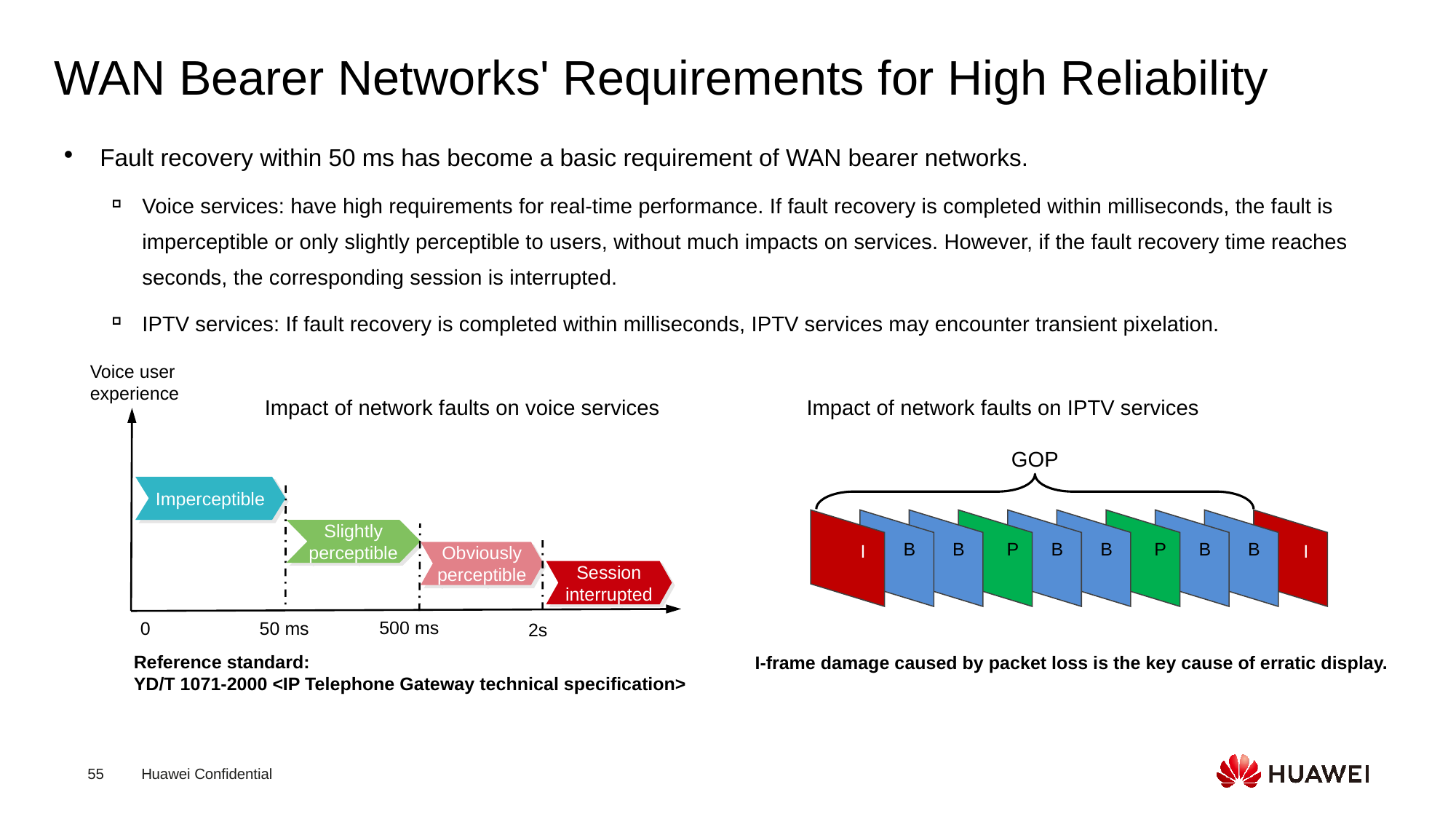

# WAN Bearer Networks' Requirements for High Reliability
Fault recovery within 50 ms has become a basic requirement of WAN bearer networks.
Voice services: have high requirements for real-time performance. If fault recovery is completed within milliseconds, the fault is imperceptible or only slightly perceptible to users, without much impacts on services. However, if the fault recovery time reaches seconds, the corresponding session is interrupted.
IPTV services: If fault recovery is completed within milliseconds, IPTV services may encounter transient pixelation.
Voice user experience
Impact of network faults on voice services
Impact of network faults on IPTV services

GOP

B
B
P
B
B
P
B
B
I
I
Imperceptible

Slightly perceptible

Obviously perceptible
Session interrupted

500 ms
0
50 ms
2s
Reference standard:
YD/T 1071-2000 <IP Telephone Gateway technical specification>
I-frame damage caused by packet loss is the key cause of erratic display.